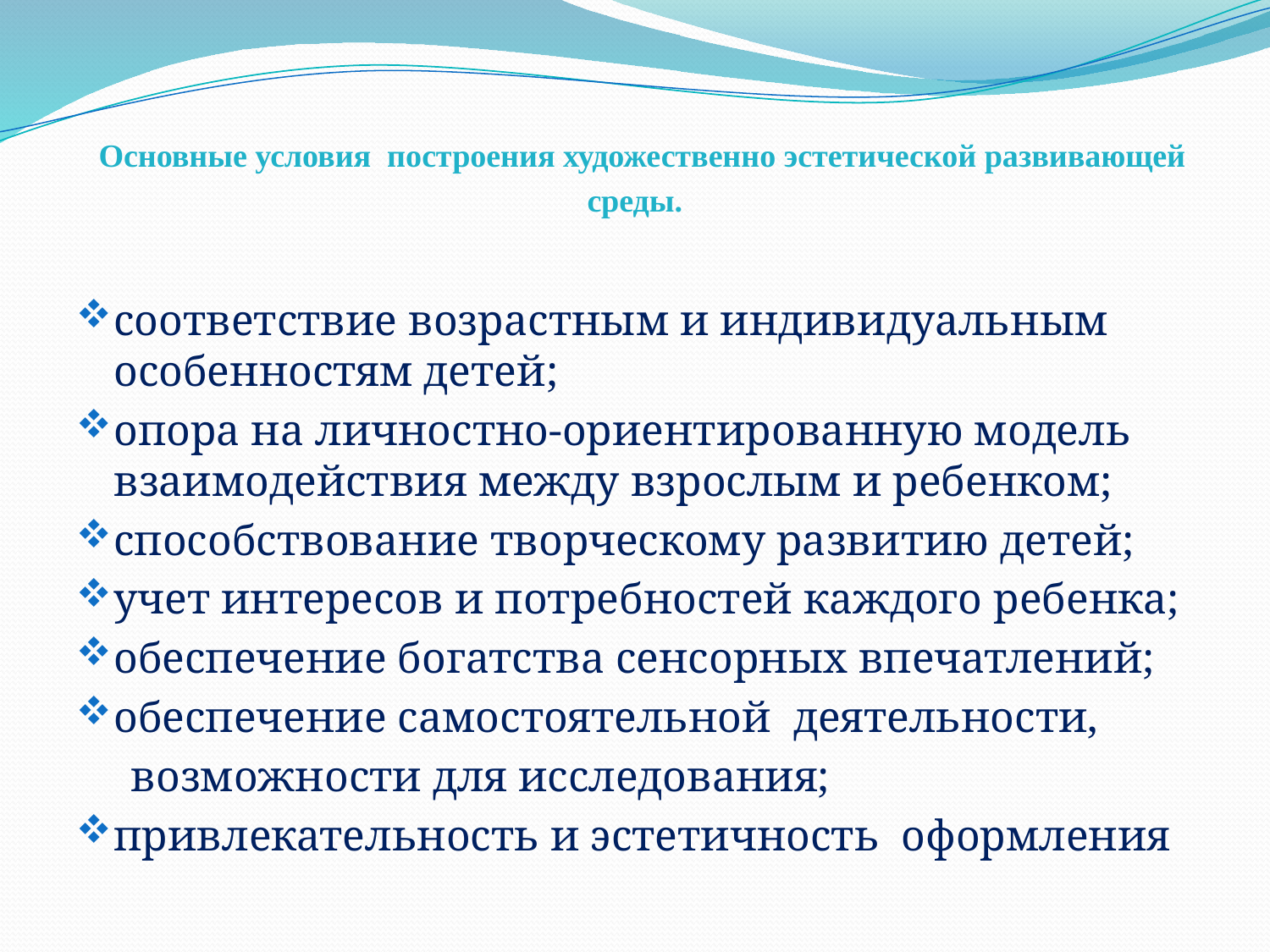

# Основные условия  построения художественно эстетической развивающей среды.

соответствие возрастным и индивидуальным особенностям детей;
опора на личностно-ориентированную модель взаимодействия между взрослым и ребенком;
способствование творческому развитию детей;
учет интересов и потребностей каждого ребенка;
обеспечение богатства сенсорных впечатлений;
обеспечение самостоятельной  деятельности,
     возможности для исследования;
привлекательность и эстетичность  оформления